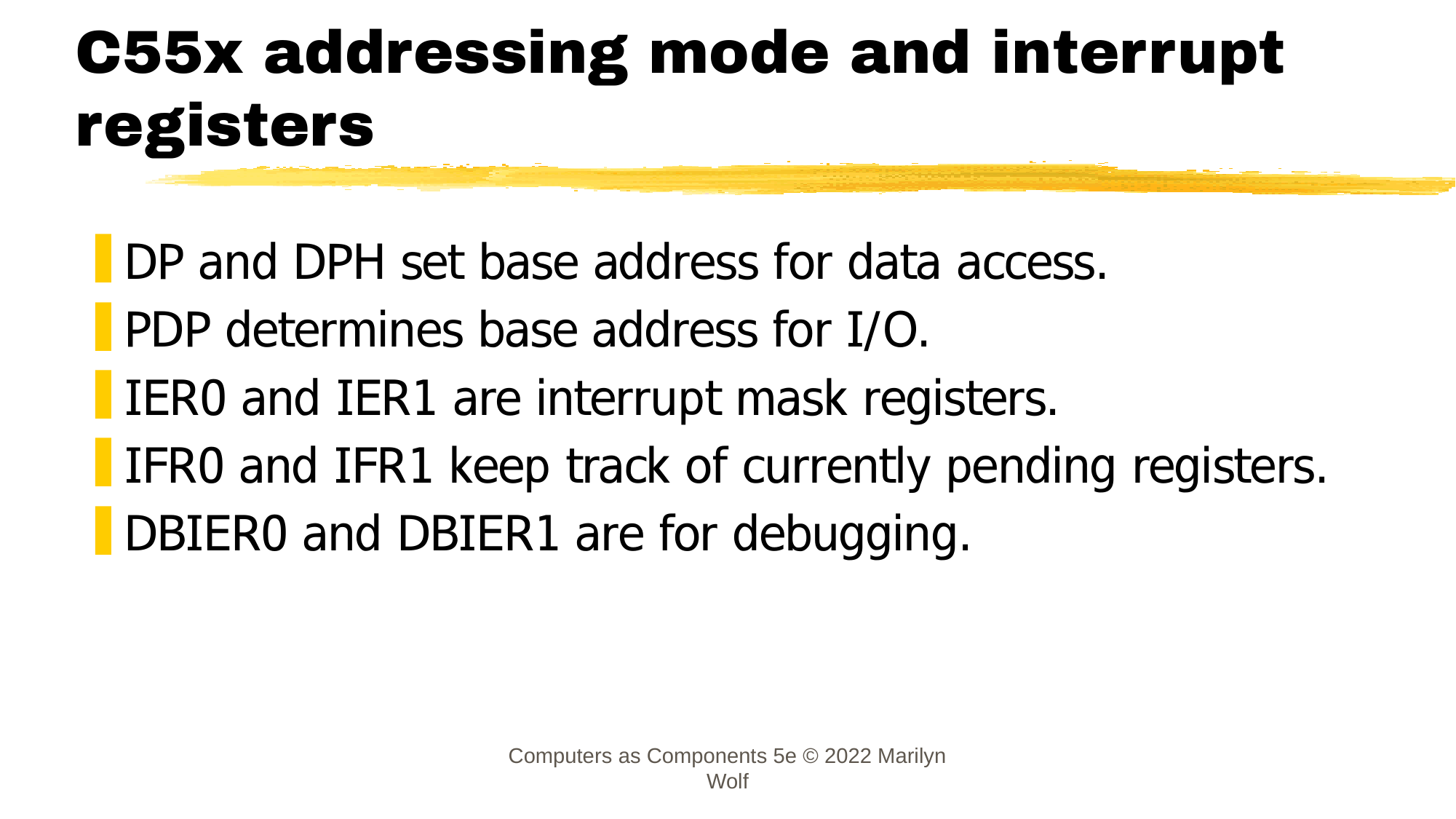

# C55x addressing mode and interrupt registers
DP and DPH set base address for data access.
PDP determines base address for I/O.
IER0 and IER1 are interrupt mask registers.
IFR0 and IFR1 keep track of currently pending registers.
DBIER0 and DBIER1 are for debugging.
Computers as Components 5e © 2022 Marilyn Wolf